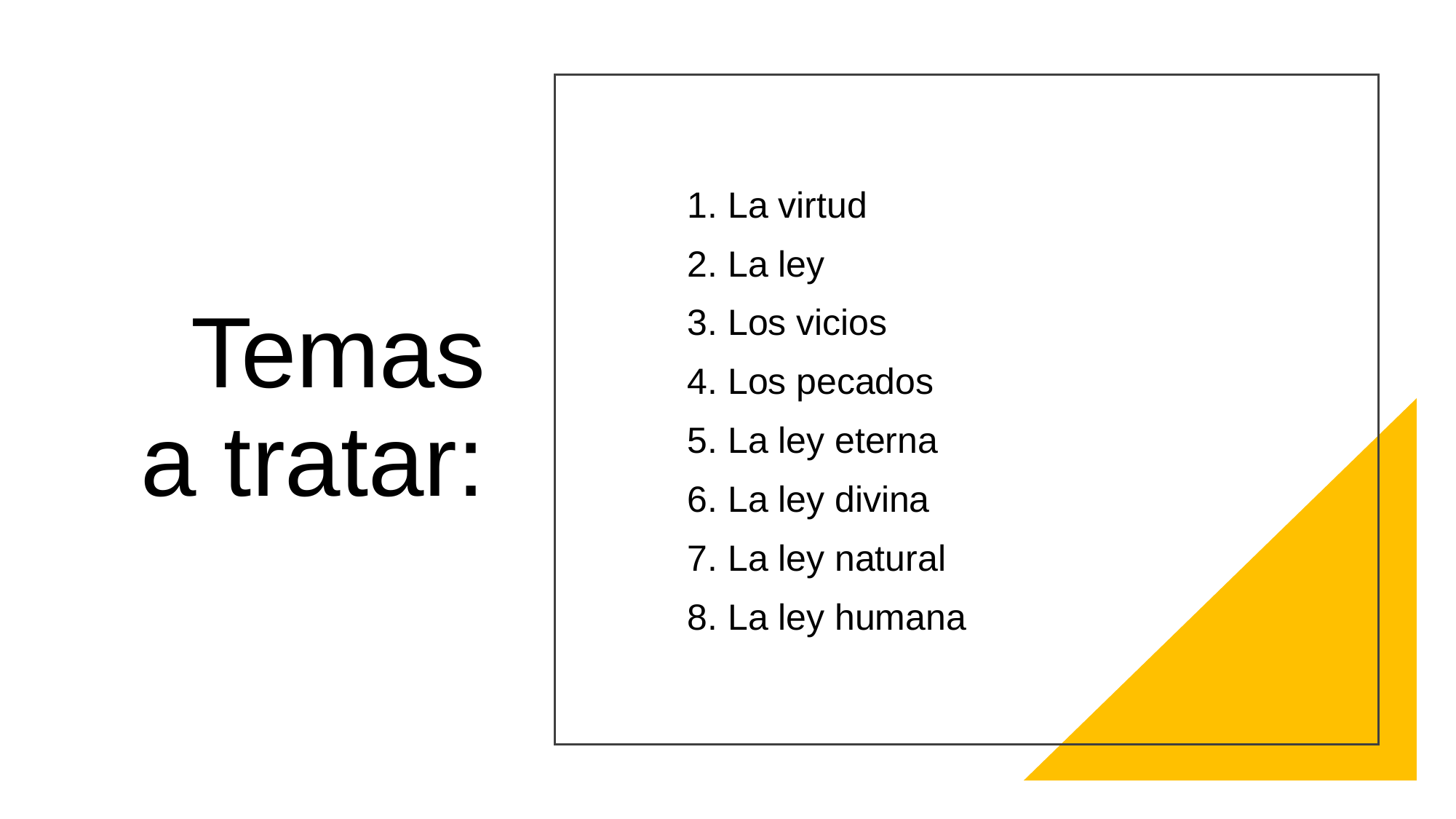

# Temas a tratar:
1. La virtud
2. La ley
3. Los vicios
4. Los pecados
5. La ley eterna
6. La ley divina
7. La ley natural
8. La ley humana